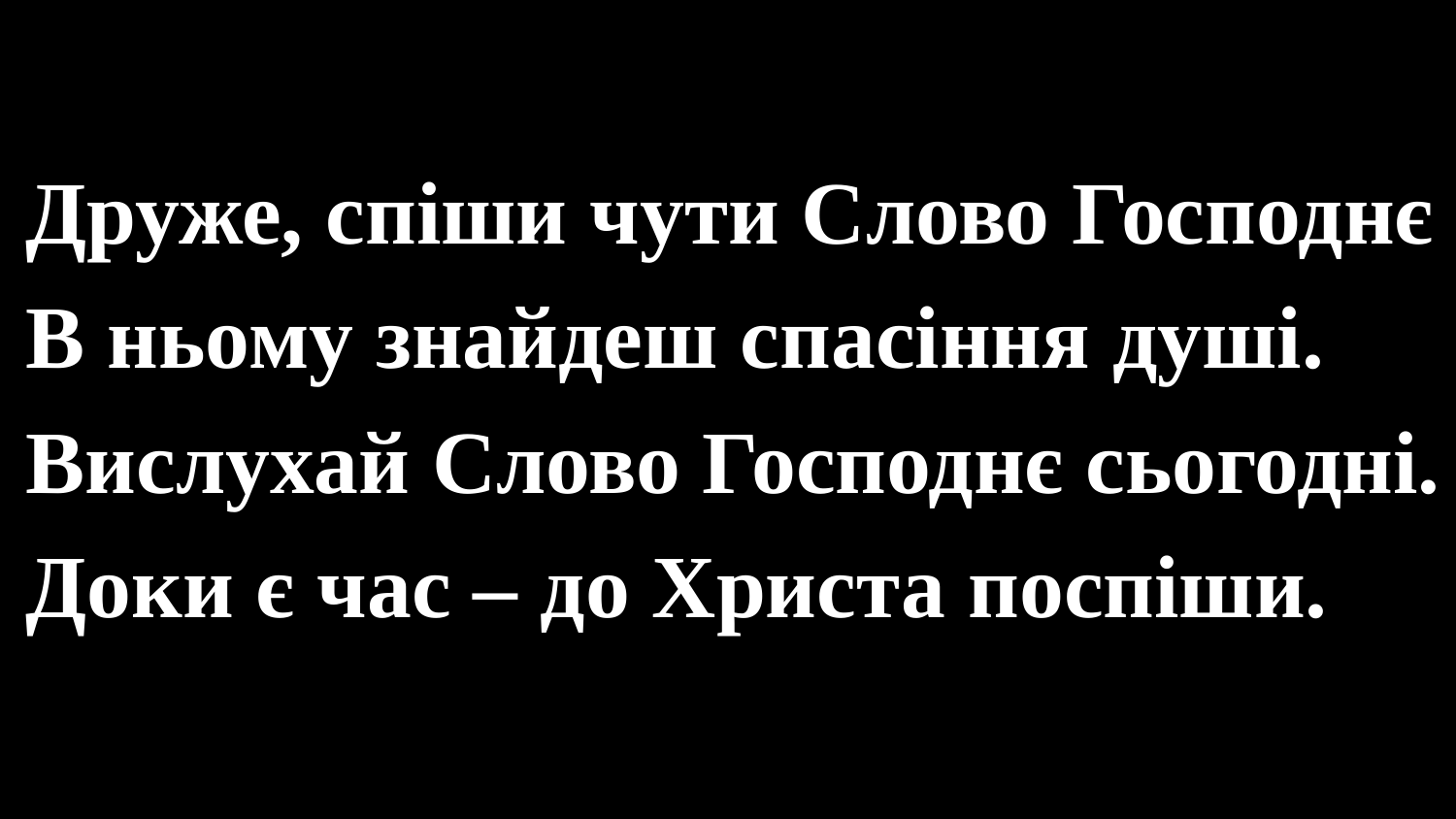

#
Друже, спіши чути Слово Господнє
В ньому знайдеш спасіння душі.
Вислухай Слово Господнє сьогодні.
Доки є час – до Христа поспіши.